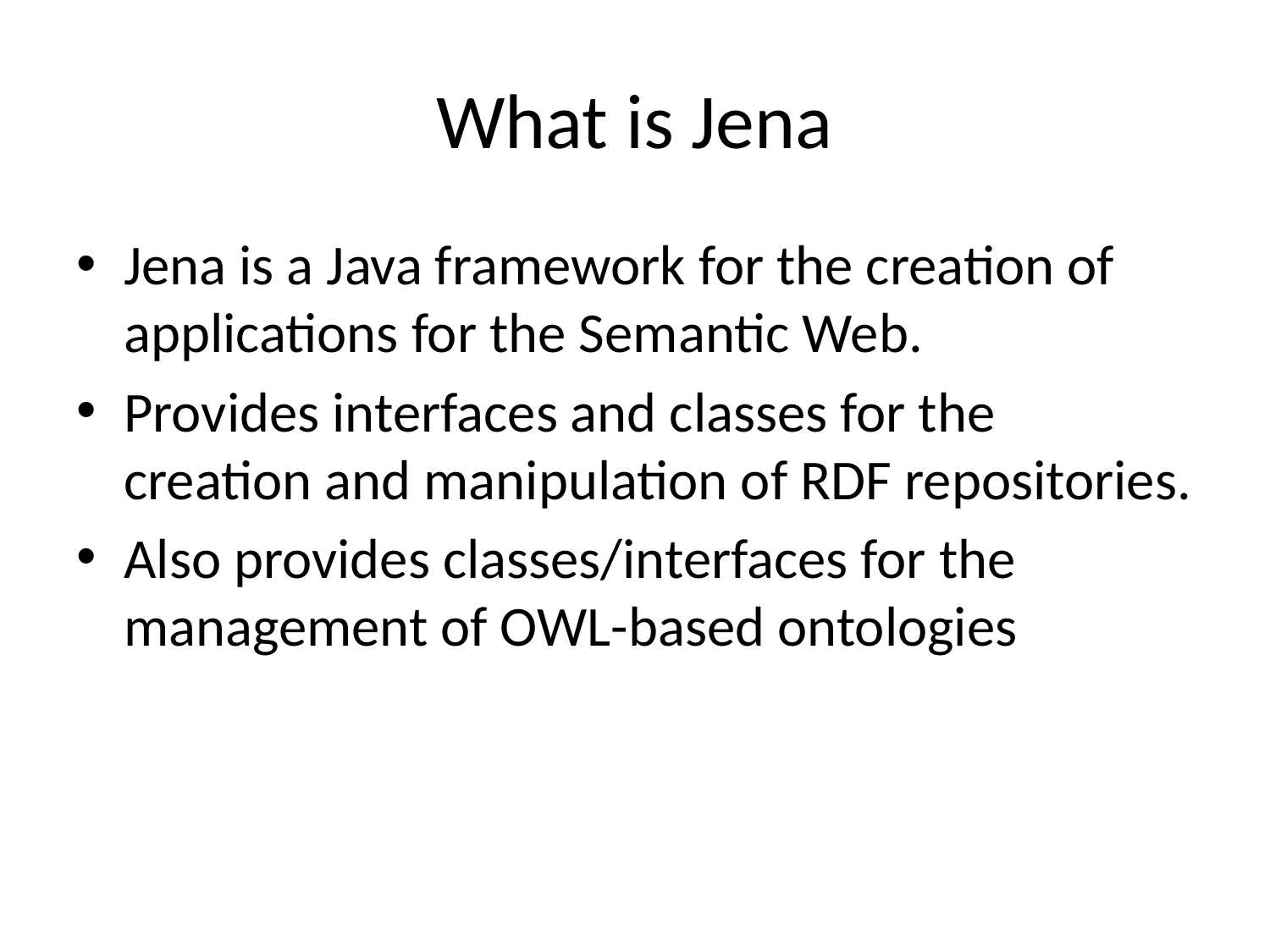

# What is Jena
Jena is a Java framework for the creation of applications for the Semantic Web.
Provides interfaces and classes for the creation and manipulation of RDF repositories.
Also provides classes/interfaces for the management of OWL-based ontologies